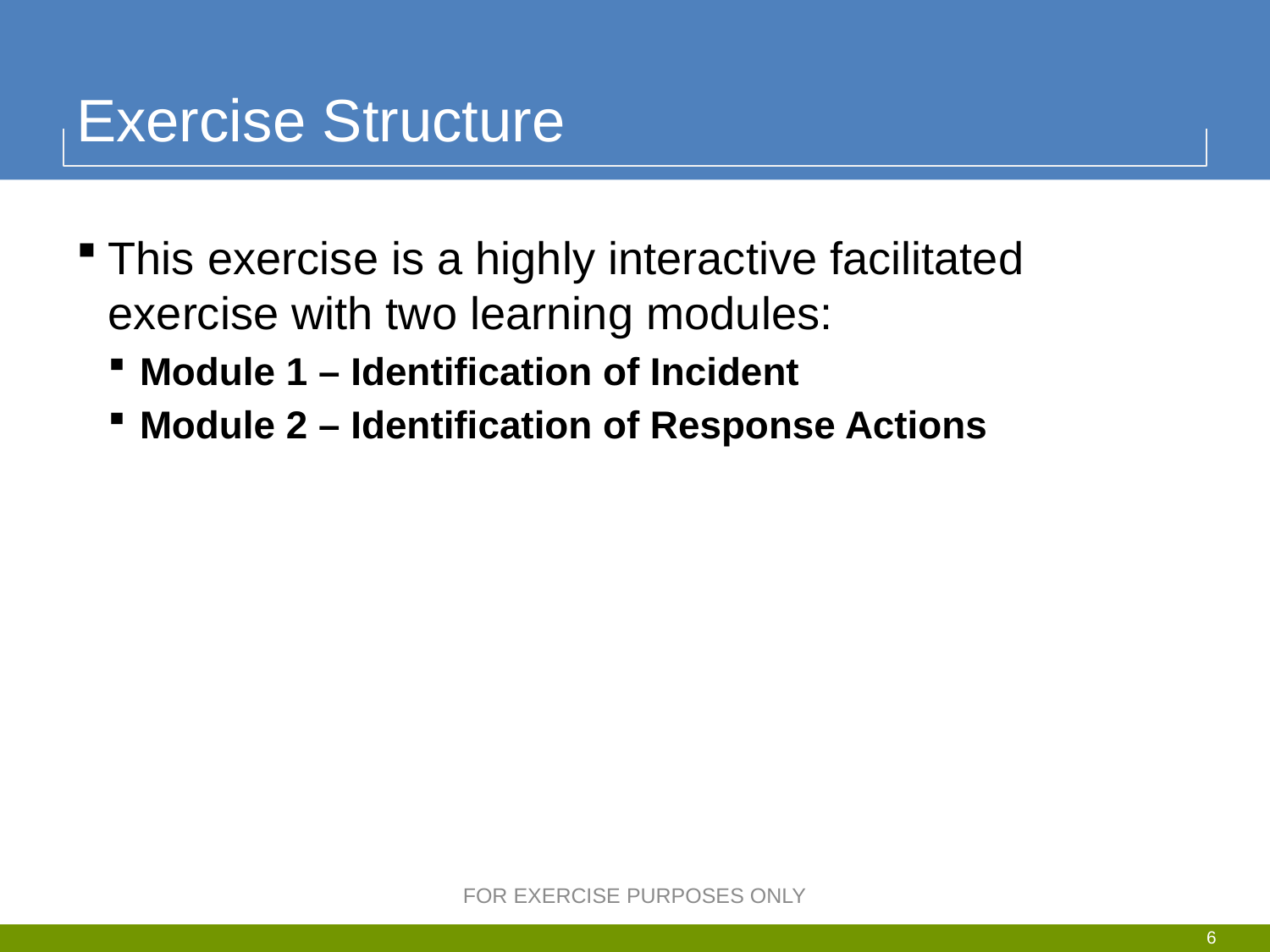

# Exercise Structure
This exercise is a highly interactive facilitated exercise with two learning modules:
Module 1 – Identification of Incident
Module 2 – Identification of Response Actions
FOR EXERCISE PURPOSES ONLY